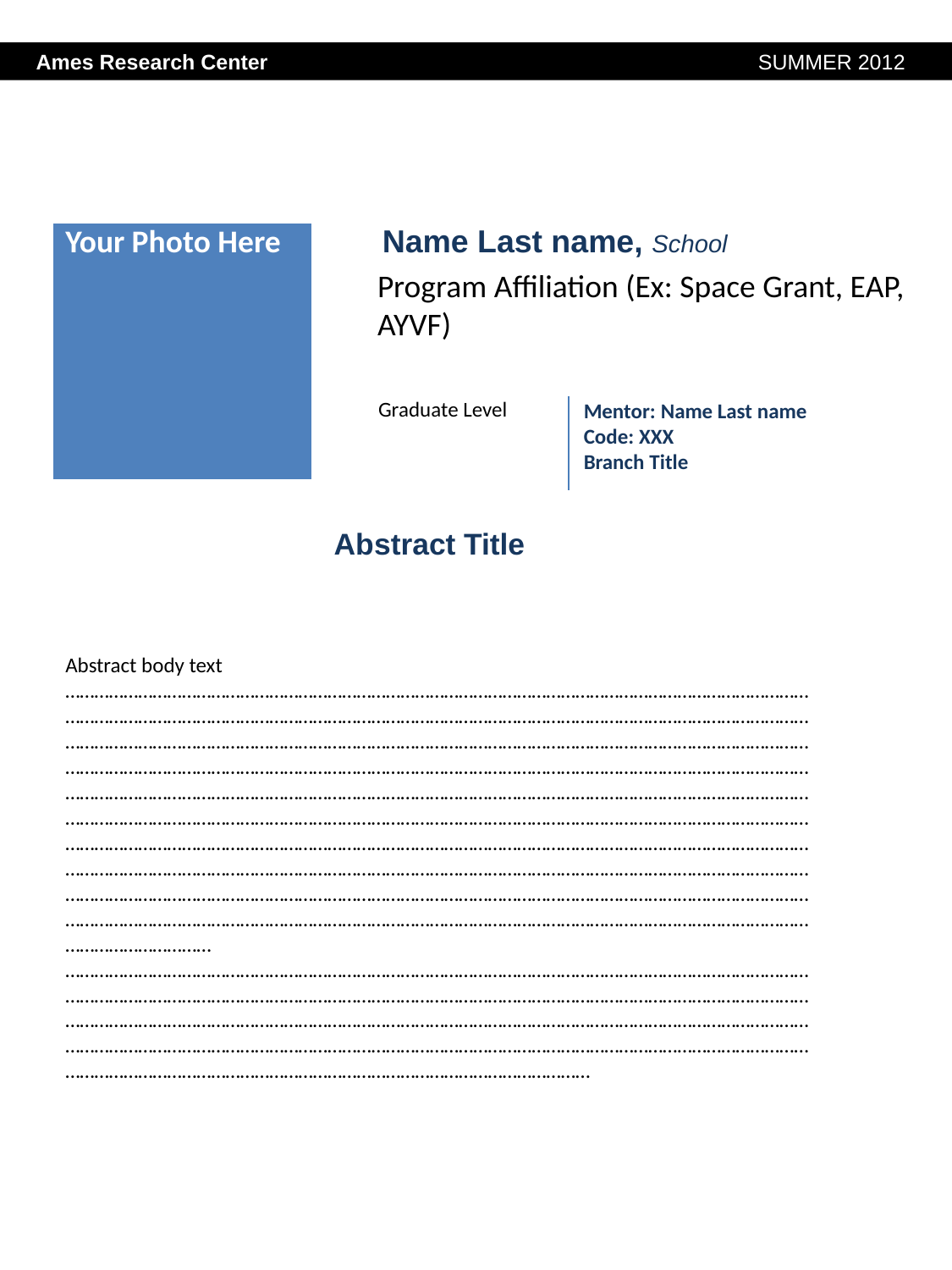

Name Last name, School
| Your Photo Here |
| --- |
Program Affiliation (Ex: Space Grant, EAP, AYVF)
Graduate Level
Mentor: Name Last name
Code: XXX
Branch Title
Abstract Title
Abstract body text …………………………………………………………………………………………………………………………………………………………………………………………………………………………………………………………………………………………………………………………………………………………………………………………………………………………………………………………………………………………………………………………………………………………………………………………………………………………………………………………………………………………………………………………………………………………………………………………………………………………………………………………………………………………………………………………………………………………………………………………………………………………………………………………………………………………………………………………………………………………………………………………………………………………………………………………………………………………………………………………………………………………………………………………………………………………………………
………………………………………………………………………………………………………………………………………………………………………………………………………………………………………………………………………………………………………………………………………………………………………………………………………………………………………………………………………………………………………………………………………………………………………………………………………………………………………………………………

1